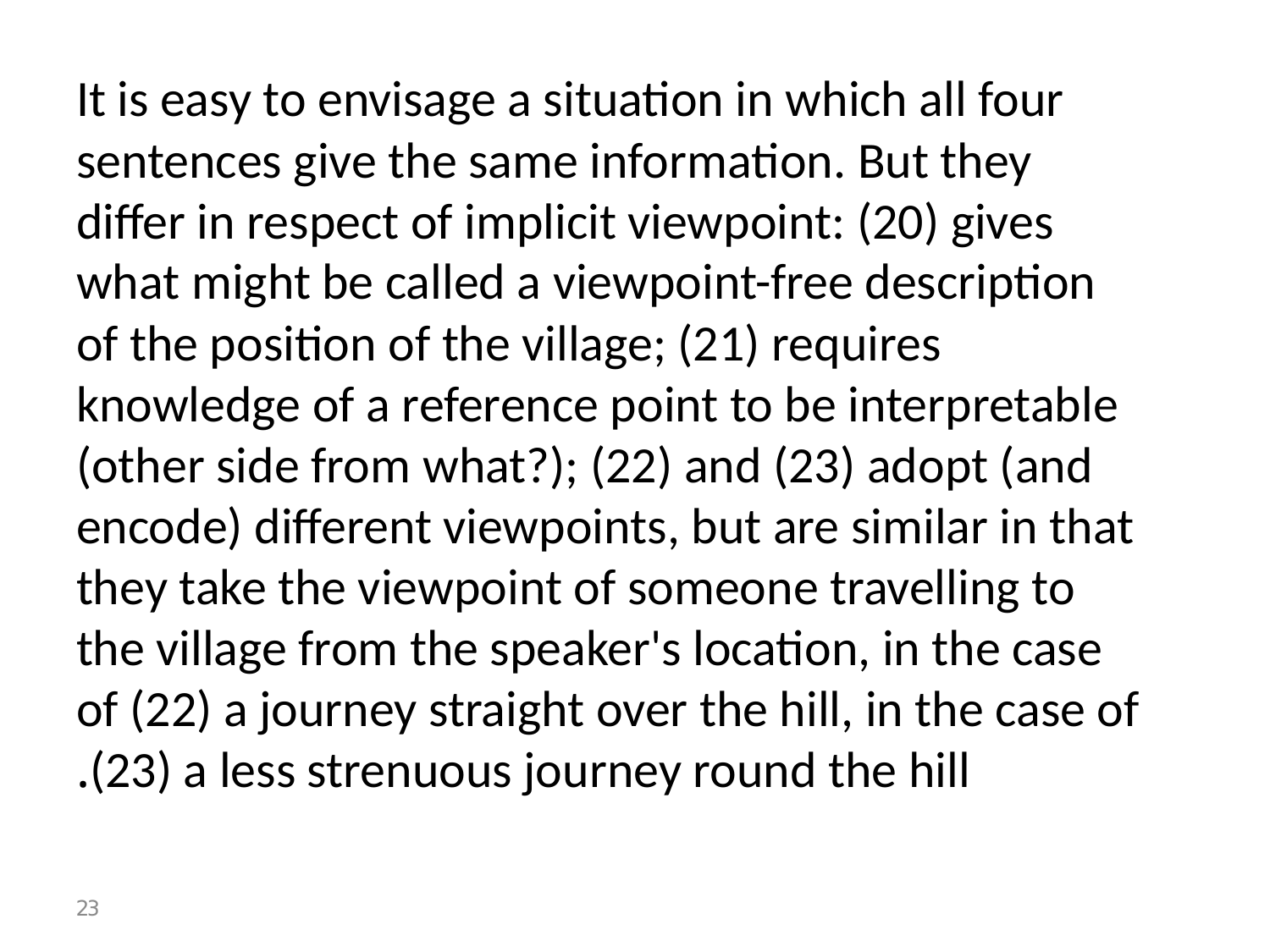

It is easy to envisage a situation in which all four sentences give the same information. But they differ in respect of implicit viewpoint: (20) gives what might be called a viewpoint-free description of the position of the village; (21) requires knowledge of a reference point to be interpretable (other side from what?); (22) and (23) adopt (and encode) different viewpoints, but are similar in that they take the viewpoint of someone travelling to the village from the speaker's location, in the case of (22) a journey straight over the hill, in the case of (23) a less strenuous journey round the hill.

23